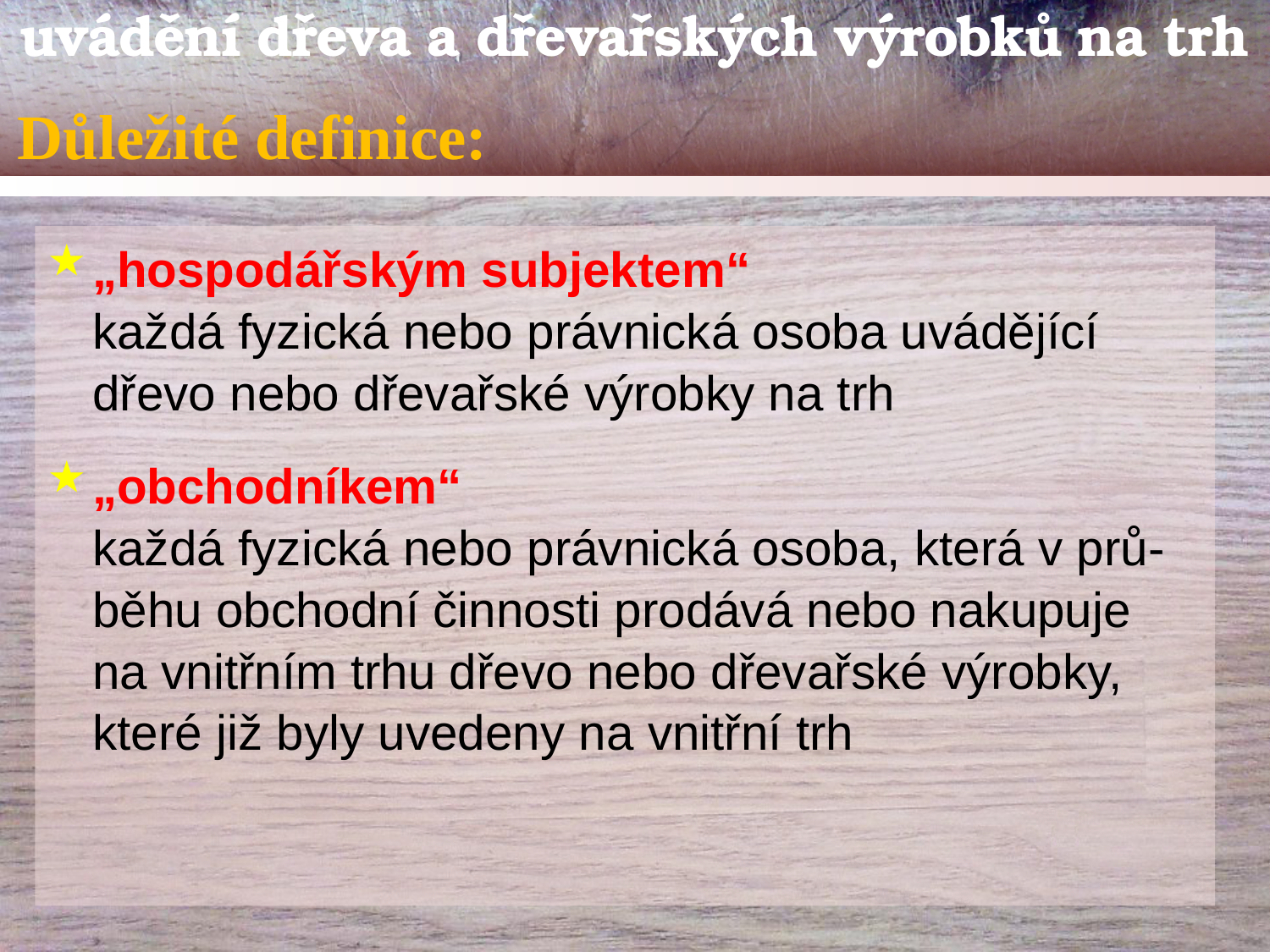

# Důležité definice:
„hospodářským subjektem“
každá fyzická nebo právnická osoba uvádějící dřevo nebo dřevařské výrobky na trh
„obchodníkem“
každá fyzická nebo právnická osoba, která v prů-běhu obchodní činnosti prodává nebo nakupuje
na vnitřním trhu dřevo nebo dřevařské výrobky, které již byly uvedeny na vnitřní trh